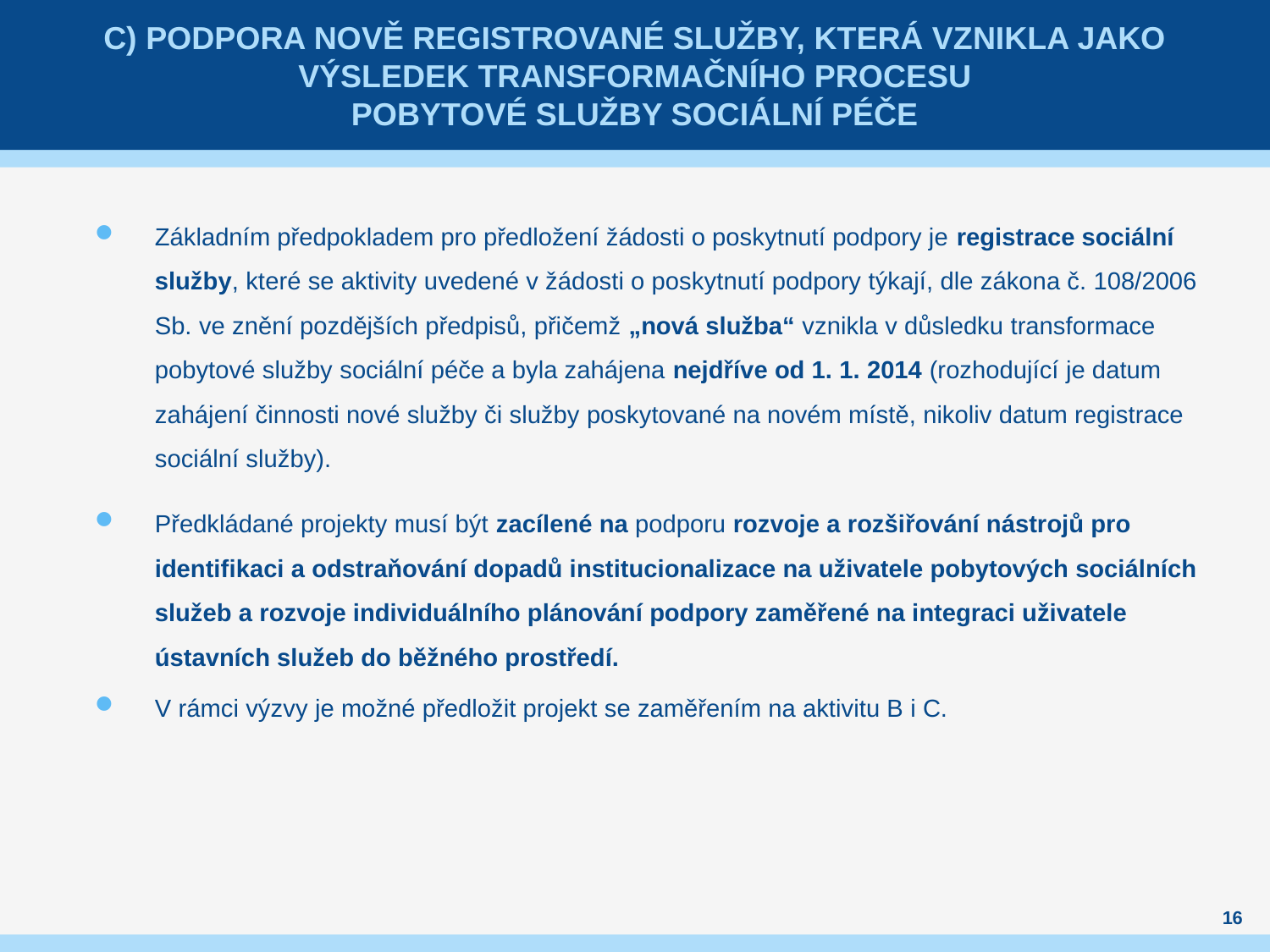

# c) Podpora nově registrované služby, která vznikla jako výsledek transformačního procesu pobytové služby sociální péče
Základním předpokladem pro předložení žádosti o poskytnutí podpory je registrace sociální služby, které se aktivity uvedené v žádosti o poskytnutí podpory týkají, dle zákona č. 108/2006 Sb. ve znění pozdějších předpisů, přičemž „nová služba“ vznikla v důsledku transformace pobytové služby sociální péče a byla zahájena nejdříve od 1. 1. 2014 (rozhodující je datum zahájení činnosti nové služby či služby poskytované na novém místě, nikoliv datum registrace sociální služby).
Předkládané projekty musí být zacílené na podporu rozvoje a rozšiřování nástrojů pro identifikaci a odstraňování dopadů institucionalizace na uživatele pobytových sociálních služeb a rozvoje individuálního plánování podpory zaměřené na integraci uživatele ústavních služeb do běžného prostředí.
V rámci výzvy je možné předložit projekt se zaměřením na aktivitu B i C.

16